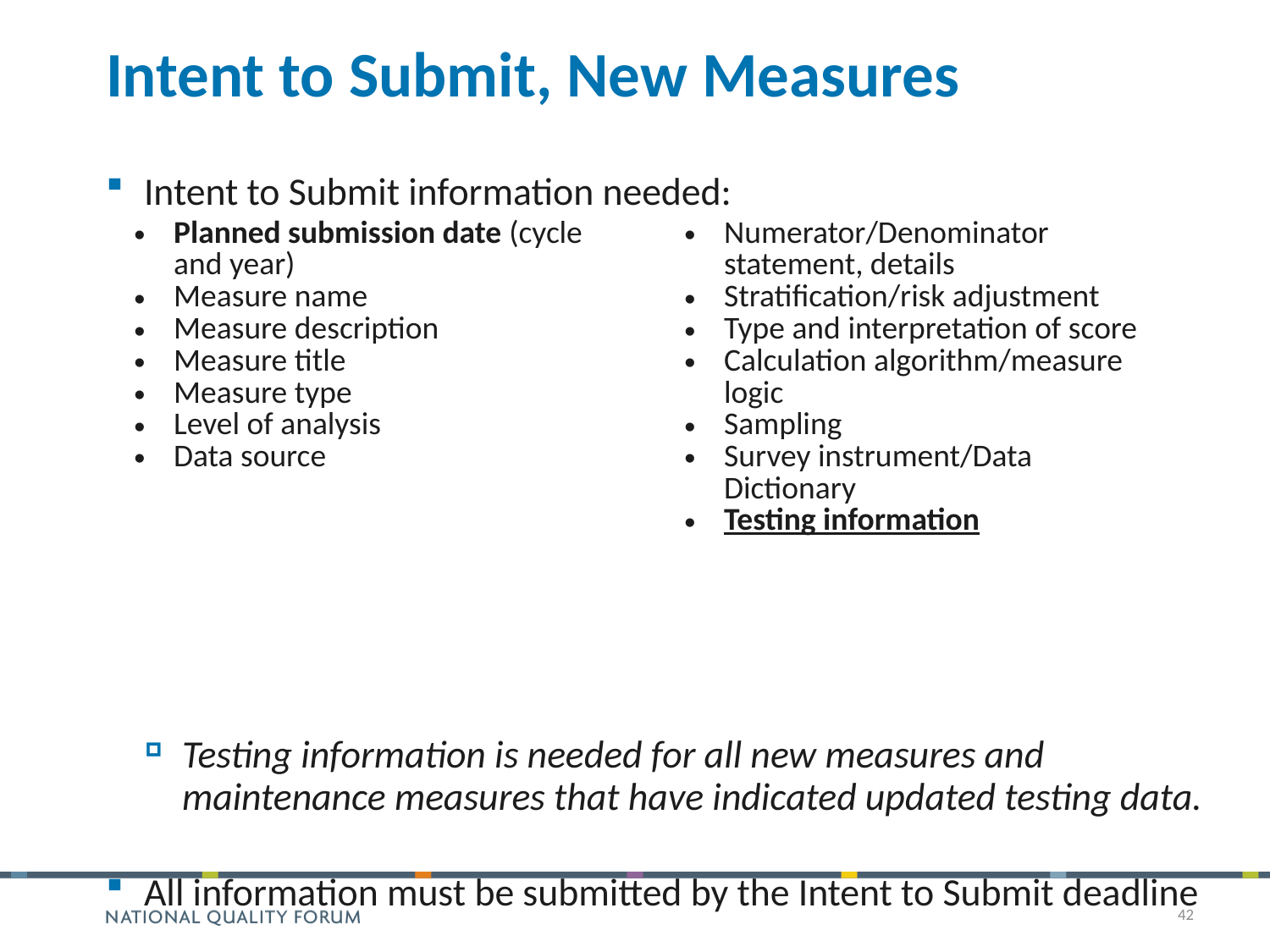

# Intent to Submit, New Measures

Intent to Submit information needed:

Testing information is needed for all new measures and maintenance measures that have indicated updated testing data.

All information must be submitted by the Intent to Submit deadline

| Planned submission date (cycle and year) Measure name Measure description Measure title Measure type Level of analysis Data source | Numerator/Denominator statement, details Stratification/risk adjustment Type and interpretation of score Calculation algorithm/measure logic Sampling Survey instrument/Data Dictionary Testing information |
| --- | --- |
42